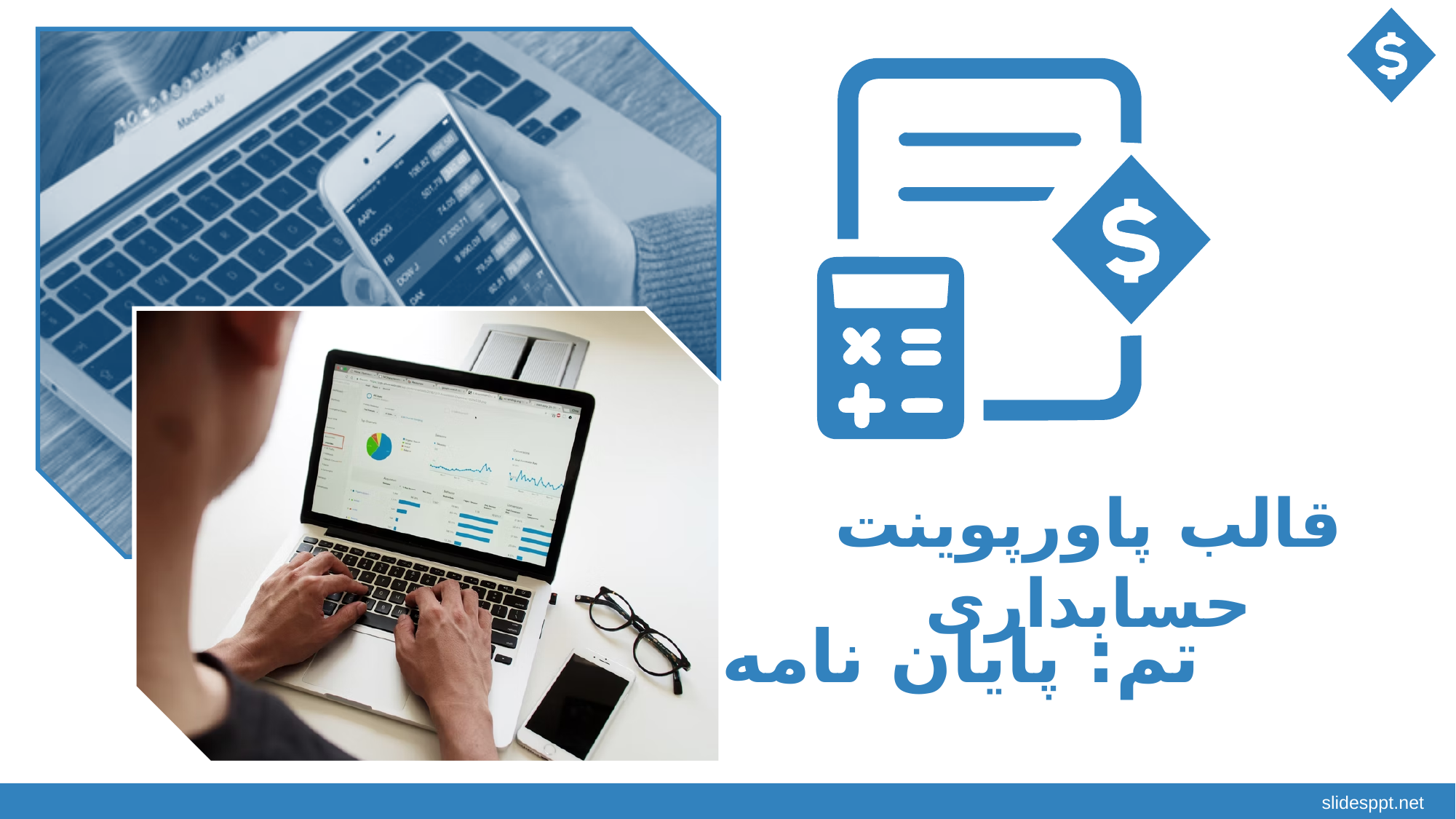

قالب پاورپوینت حسابداری
تم: پایان نامه
slidesppt.net